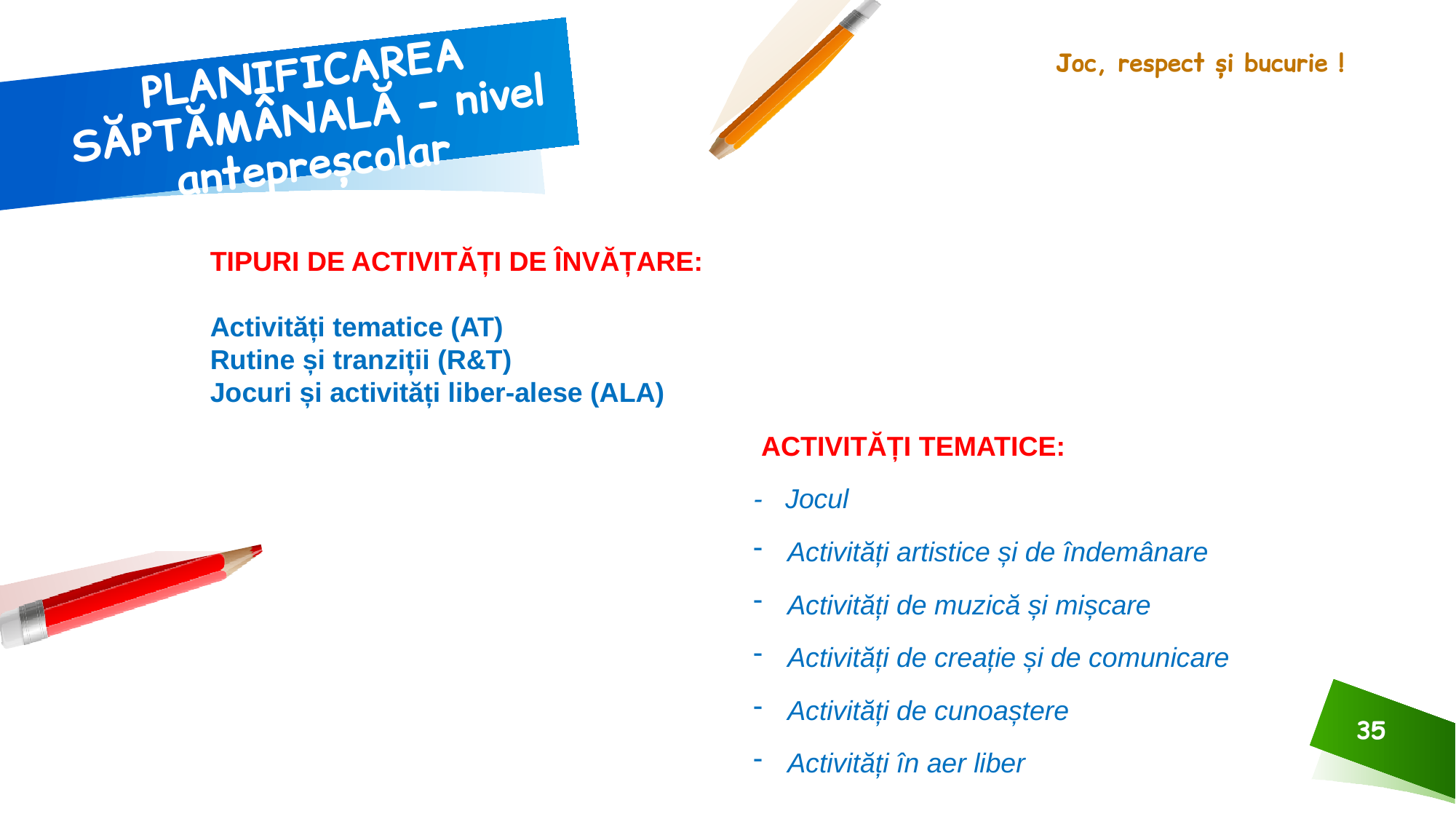

Joc, respect și bucurie !
# PLANIFICAREA SĂPTĂMÂNALĂ – nivel antepreșcolar
TIPURI DE ACTIVITĂȚI DE ÎNVĂȚARE:

Activități tematice (AT)
Rutine și tranziții (R&T)
Jocuri și activități liber-alese (ALA)
 ACTIVITĂȚI TEMATICE:
-   Jocul
Activități artistice și de îndemânare
Activități de muzică și mișcare
Activități de creație și de comunicare
Activități de cunoaștere
Activități în aer liber
35